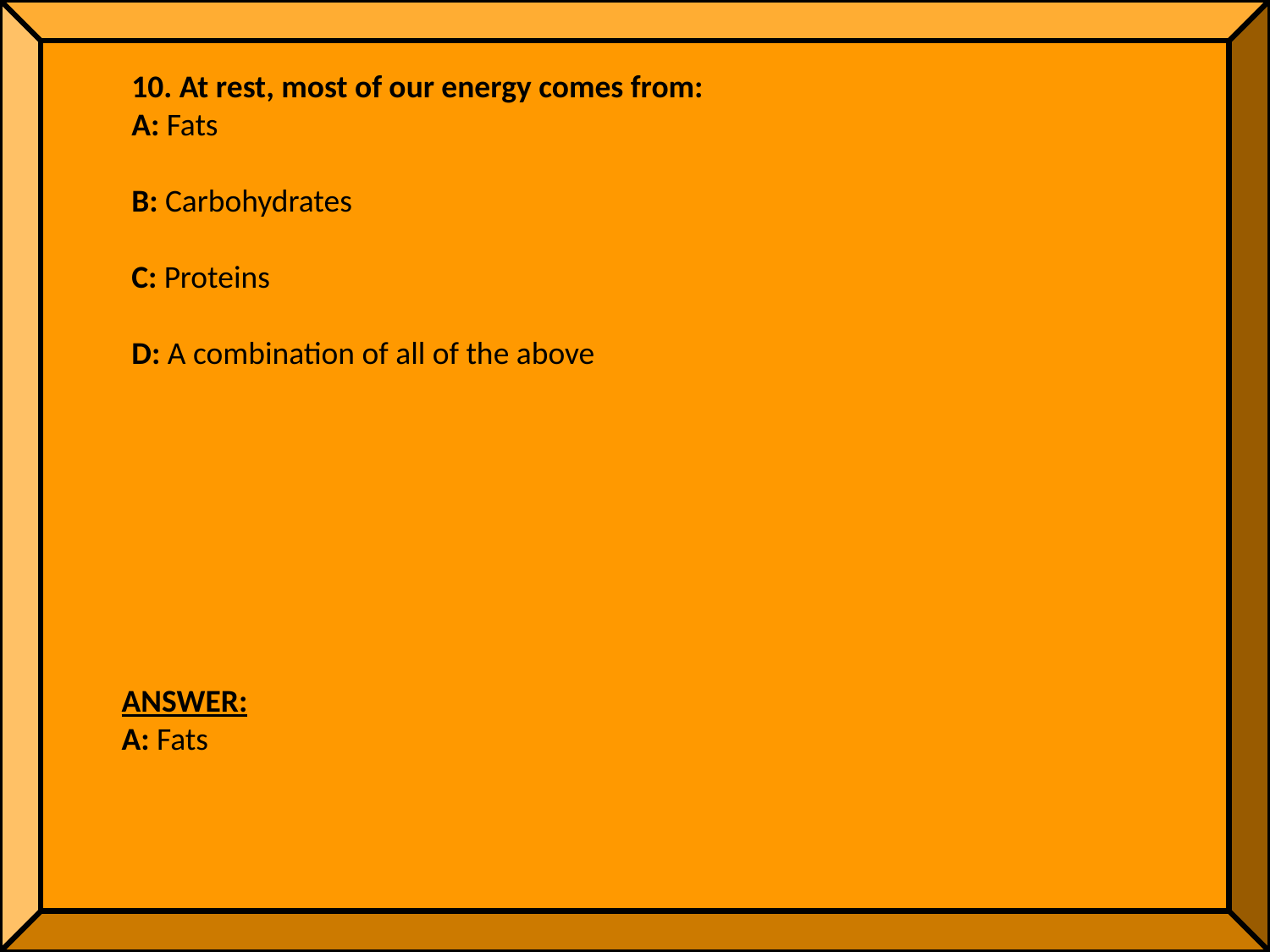

10. At rest, most of our energy comes from:
A: Fats

B: Carbohydrates

C: Proteins

D: A combination of all of the above

ANSWER:
A: Fats